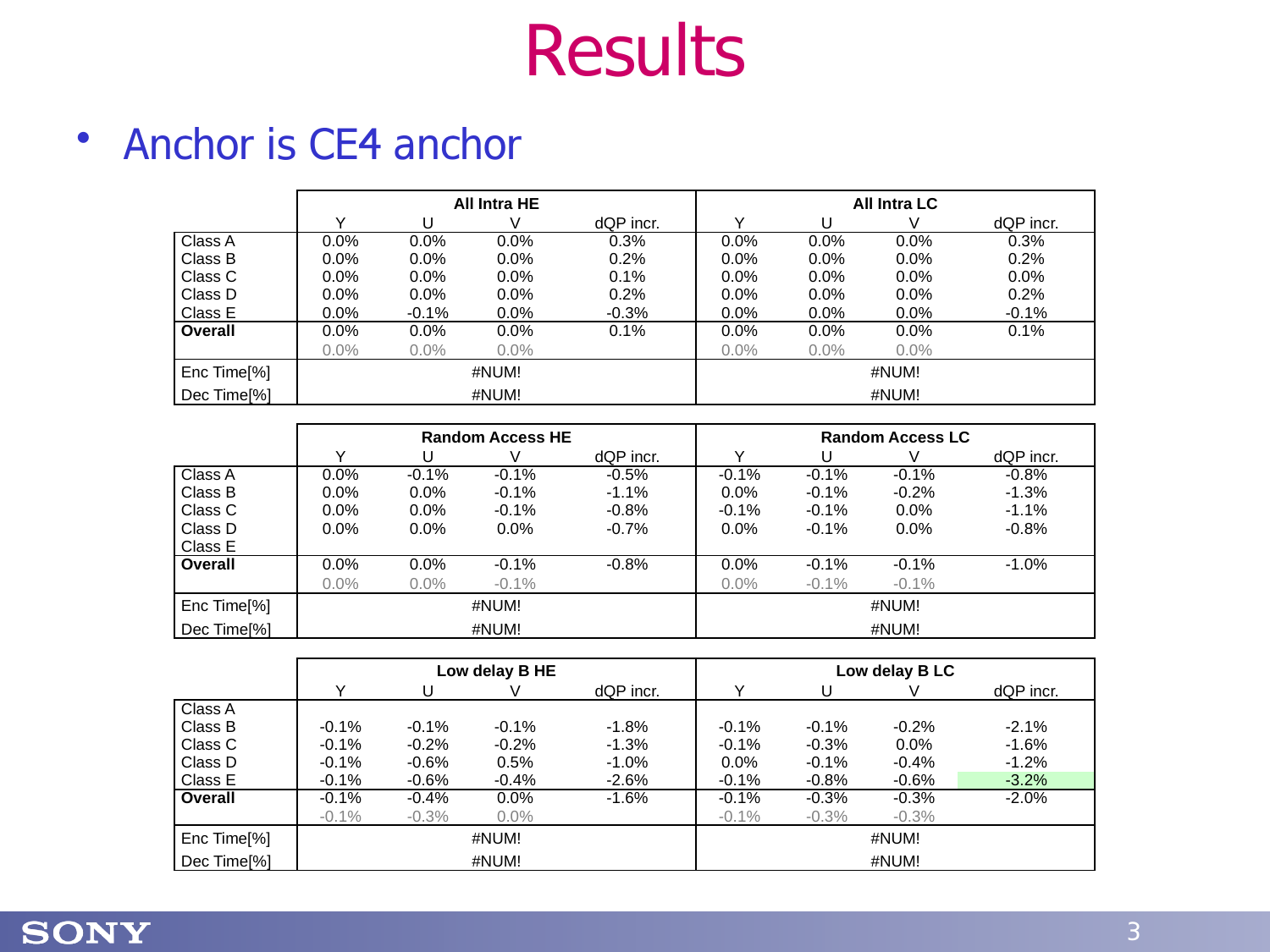

# Results
Anchor is CE4 anchor

|  | All Intra HE |  |  |  | All Intra LC |  |  |  |
| --- | --- | --- | --- | --- | --- | --- | --- | --- |
|  | Y | U | V | dQP incr. | Y | U | V | dQP incr. |
| Class A | 0.0% | 0.0% | 0.0% | 0.3% | 0.0% | 0.0% | 0.0% | 0.3% |
| Class B | 0.0% | 0.0% | 0.0% | 0.2% | 0.0% | 0.0% | 0.0% | 0.2% |
| Class C | 0.0% | 0.0% | 0.0% | 0.1% | 0.0% | 0.0% | 0.0% | 0.0% |
| Class D | 0.0% | 0.0% | 0.0% | 0.2% | 0.0% | 0.0% | 0.0% | 0.2% |
| Class E | 0.0% | -0.1% | 0.0% | -0.3% | 0.0% | 0.0% | 0.0% | -0.1% |
| Overall | 0.0% | 0.0% | 0.0% | 0.1% | 0.0% | 0.0% | 0.0% | 0.1% |
|  | 0.0% | 0.0% | 0.0% |  | 0.0% | 0.0% | 0.0% |  |
| Enc Time[%] | #NUM! |  |  |  | #NUM! |  |  |  |
| Dec Time[%] | #NUM! |  |  |  | #NUM! |  |  |  |
|  |  |  |  |  |  |  |  |  |
|  | Random Access HE |  |  |  | Random Access LC |  |  |  |
|  | Y | U | V | dQP incr. | Y | U | V | dQP incr. |
| Class A | 0.0% | -0.1% | -0.1% | -0.5% | -0.1% | -0.1% | -0.1% | -0.8% |
| Class B | 0.0% | 0.0% | -0.1% | -1.1% | 0.0% | -0.1% | -0.2% | -1.3% |
| Class C | 0.0% | 0.0% | -0.1% | -0.8% | -0.1% | -0.1% | 0.0% | -1.1% |
| Class D | 0.0% | 0.0% | 0.0% | -0.7% | 0.0% | -0.1% | 0.0% | -0.8% |
| Class E |  |  |  |  |  |  |  |  |
| Overall | 0.0% | 0.0% | -0.1% | -0.8% | 0.0% | -0.1% | -0.1% | -1.0% |
|  | 0.0% | 0.0% | -0.1% |  | 0.0% | -0.1% | -0.1% |  |
| Enc Time[%] | #NUM! |  |  |  | #NUM! |  |  |  |
| Dec Time[%] | #NUM! |  |  |  | #NUM! |  |  |  |
|  |  |  |  |  |  |  |  |  |
|  | Low delay B HE |  |  |  | Low delay B LC |  |  |  |
|  | Y | U | V | dQP incr. | Y | U | V | dQP incr. |
| Class A |  |  |  |  |  |  |  |  |
| Class B | -0.1% | -0.1% | -0.1% | -1.8% | -0.1% | -0.1% | -0.2% | -2.1% |
| Class C | -0.1% | -0.2% | -0.2% | -1.3% | -0.1% | -0.3% | 0.0% | -1.6% |
| Class D | -0.1% | -0.6% | 0.5% | -1.0% | 0.0% | -0.1% | -0.4% | -1.2% |
| Class E | -0.1% | -0.6% | -0.4% | -2.6% | -0.1% | -0.8% | -0.6% | -3.2% |
| Overall | -0.1% | -0.4% | 0.0% | -1.6% | -0.1% | -0.3% | -0.3% | -2.0% |
|  | -0.1% | -0.3% | 0.0% |  | -0.1% | -0.3% | -0.3% |  |
| Enc Time[%] | #NUM! |  |  |  | #NUM! |  |  |  |
| Dec Time[%] | #NUM! |  |  |  | #NUM! |  |  |  |
3